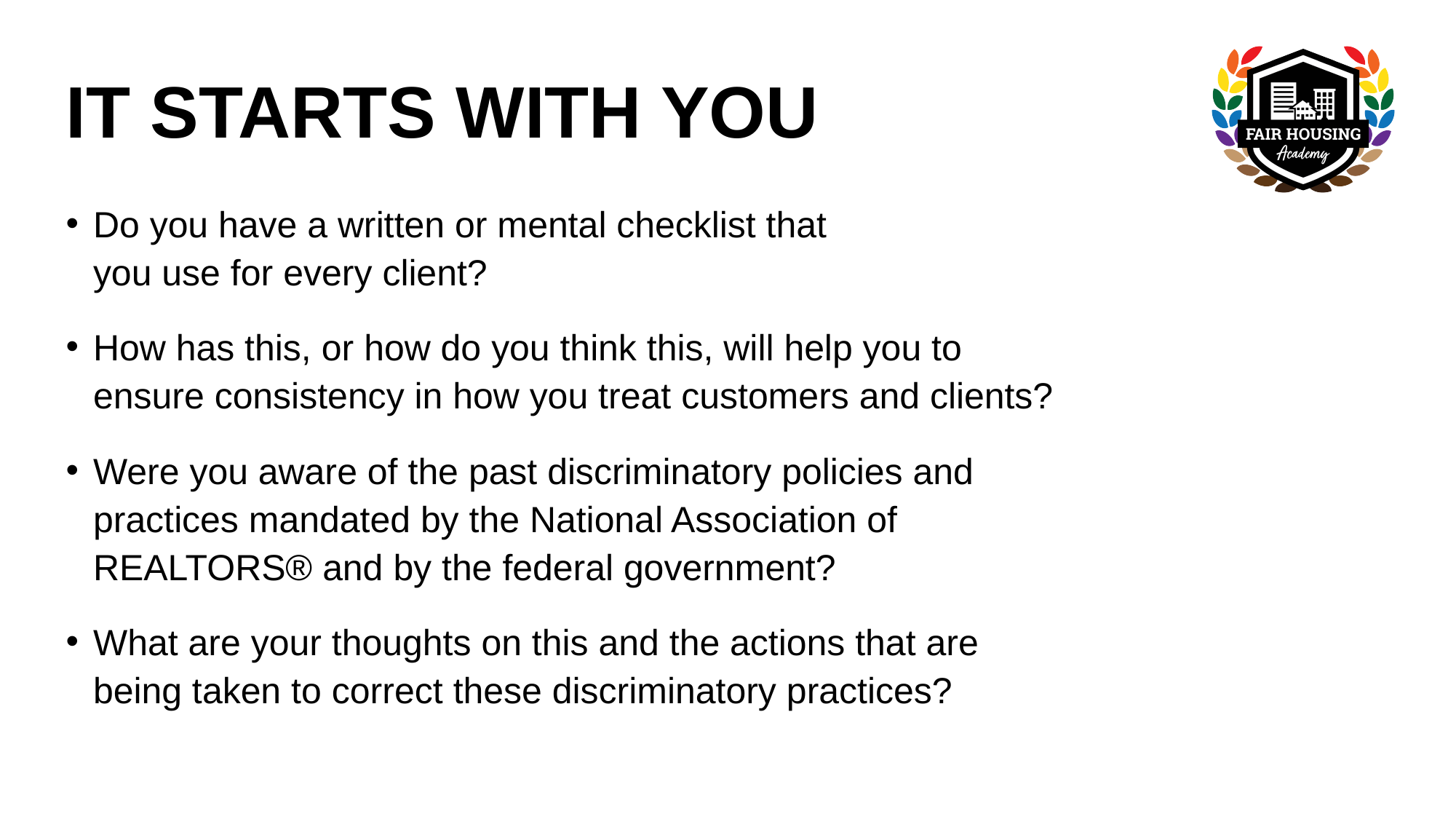

# IT STARTS WITH YOU
Do you have a written or mental checklist that
you use for every client?
How has this, or how do you think this, will help you to ensure consistency in how you treat customers and clients?
Were you aware of the past discriminatory policies and practices mandated by the National Association of REALTORS® and by the federal government?
What are your thoughts on this and the actions that are being taken to correct these discriminatory practices?